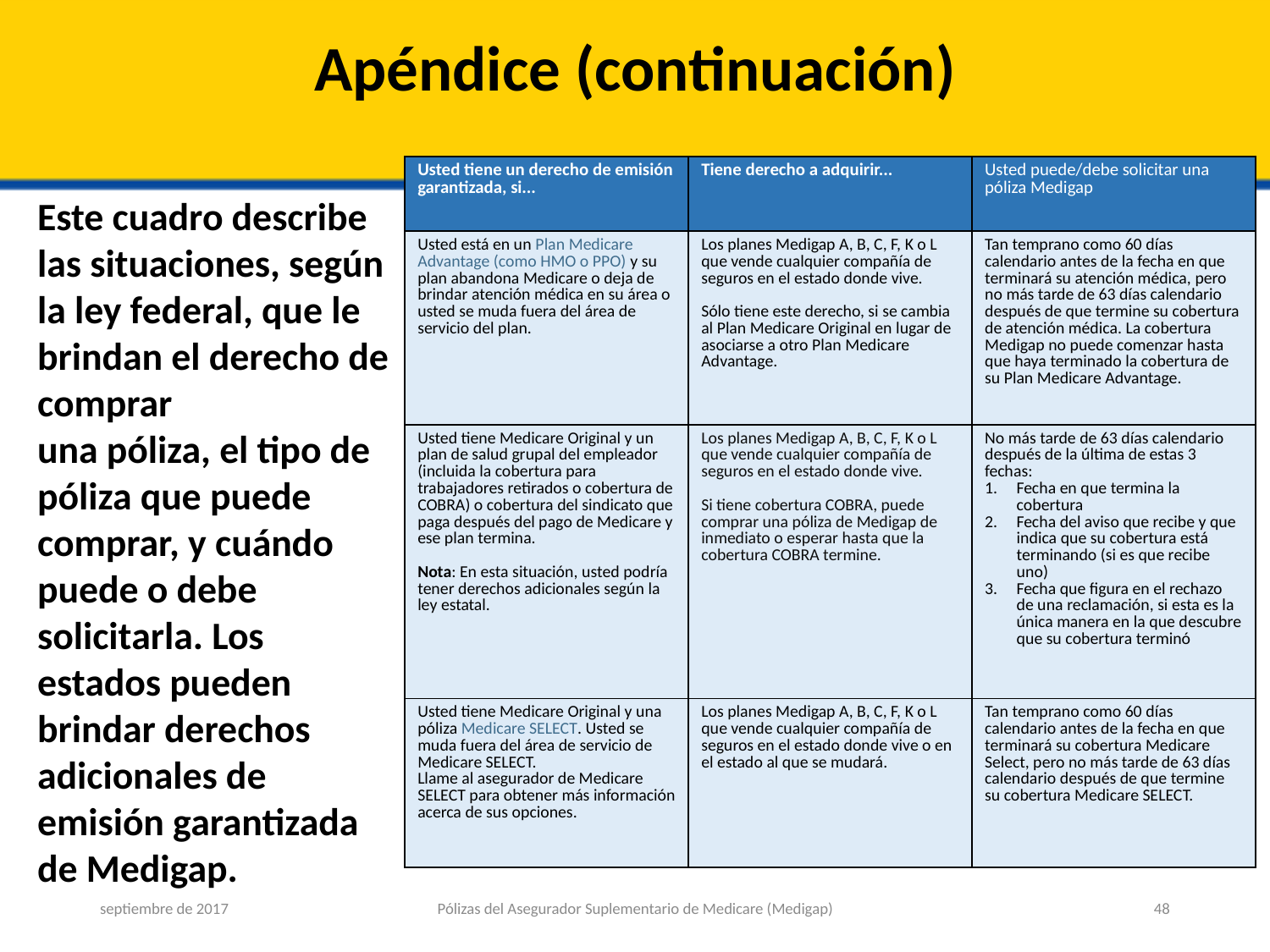

# Apéndice (continuación)
| Usted tiene un derecho de emisión garantizada, si... | Tiene derecho a adquirir... | Usted puede/debe solicitar una póliza Medigap |
| --- | --- | --- |
| Usted está en un Plan Medicare Advantage (como HMO o PPO) y su plan abandona Medicare o deja de brindar atención médica en su área o usted se muda fuera del área de servicio del plan. | Los planes Medigap A, B, C, F, K o L que vende cualquier compañía de seguros en el estado donde vive. Sólo tiene este derecho, si se cambia al Plan Medicare Original en lugar de asociarse a otro Plan Medicare Advantage. | Tan temprano como 60 días calendario antes de la fecha en que terminará su atención médica, pero no más tarde de 63 días calendario después de que termine su cobertura de atención médica. La cobertura Medigap no puede comenzar hasta que haya terminado la cobertura de su Plan Medicare Advantage. |
| Usted tiene Medicare Original y un plan de salud grupal del empleador (incluida la cobertura para trabajadores retirados o cobertura de COBRA) o cobertura del sindicato que paga después del pago de Medicare y ese plan termina. Nota: En esta situación, usted podría tener derechos adicionales según la ley estatal. | Los planes Medigap A, B, C, F, K o L que vende cualquier compañía de seguros en el estado donde vive. Si tiene cobertura COBRA, puede comprar una póliza de Medigap de inmediato o esperar hasta que la cobertura COBRA termine. | No más tarde de 63 días calendario después de la última de estas 3 fechas: Fecha en que termina la cobertura Fecha del aviso que recibe y que indica que su cobertura está terminando (si es que recibe uno) Fecha que figura en el rechazo de una reclamación, si esta es la única manera en la que descubre que su cobertura terminó |
| Usted tiene Medicare Original y una póliza Medicare SELECT. Usted se muda fuera del área de servicio de Medicare SELECT. Llame al asegurador de Medicare SELECT para obtener más información acerca de sus opciones. | Los planes Medigap A, B, C, F, K o L que vende cualquier compañía de seguros en el estado donde vive o en el estado al que se mudará. | Tan temprano como 60 días calendario antes de la fecha en que terminará su cobertura Medicare Select, pero no más tarde de 63 días calendario después de que termine su cobertura Medicare SELECT. |
Este cuadro describe las situaciones, según la ley federal, que le brindan el derecho de comprar
una póliza, el tipo de póliza que puede comprar, y cuándo puede o debe solicitarla. Los estados pueden brindar derechos adicionales de emisión garantizada de Medigap.
septiembre de 2017
Pólizas del Asegurador Suplementario de Medicare (Medigap)
48